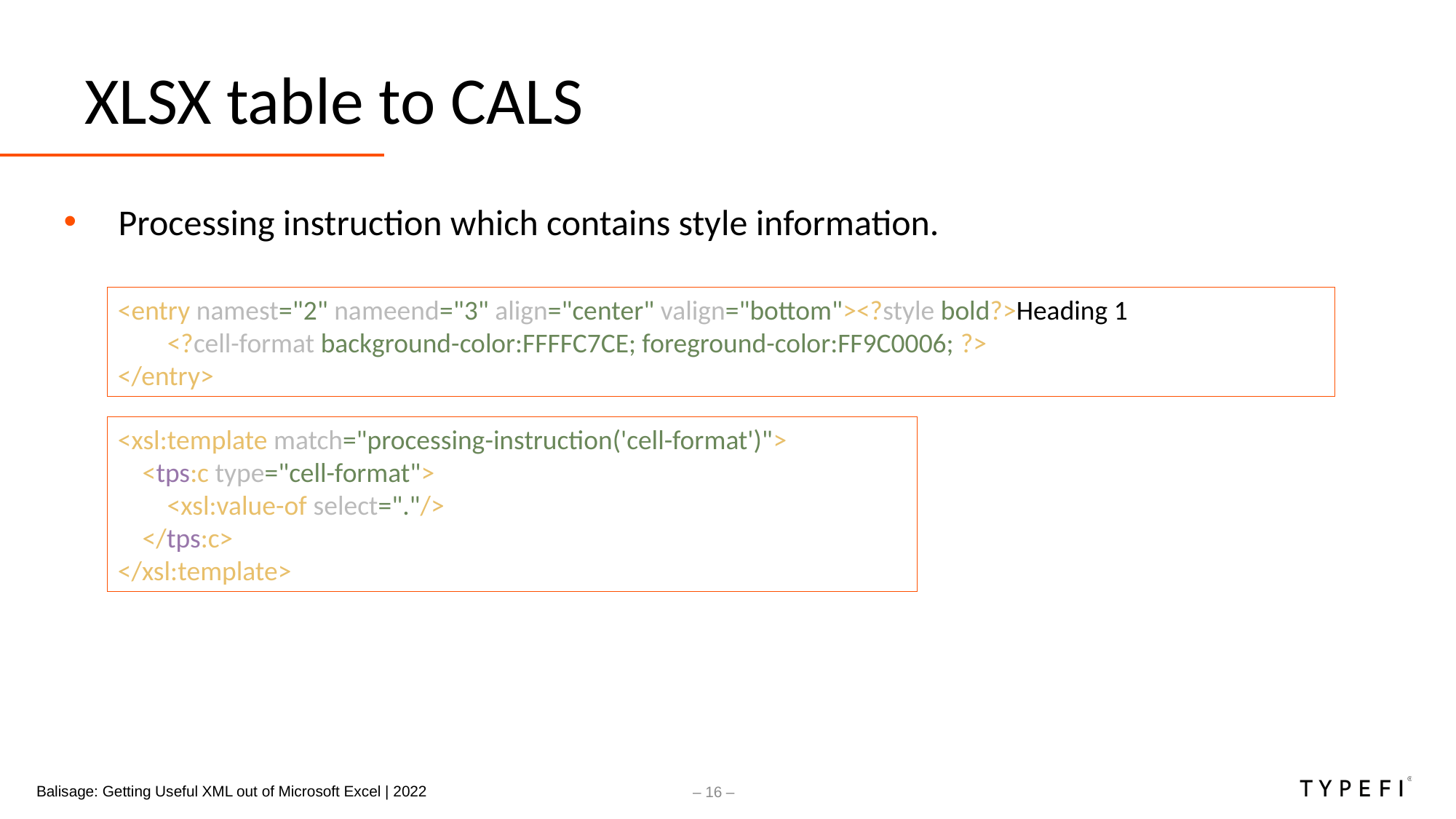

XLSX table to CALS
Processing instruction which contains style information.
<entry namest="2" nameend="3" align="center" valign="bottom"><?style bold?>Heading 1
        <?cell-format background-color:FFFFC7CE; foreground-color:FF9C0006; ?>
</entry>
<xsl:template match="processing-instruction('cell-format')">
    <tps:c type="cell-format">
        <xsl:value-of select="."/>
    </tps:c>
</xsl:template>
– 16 –